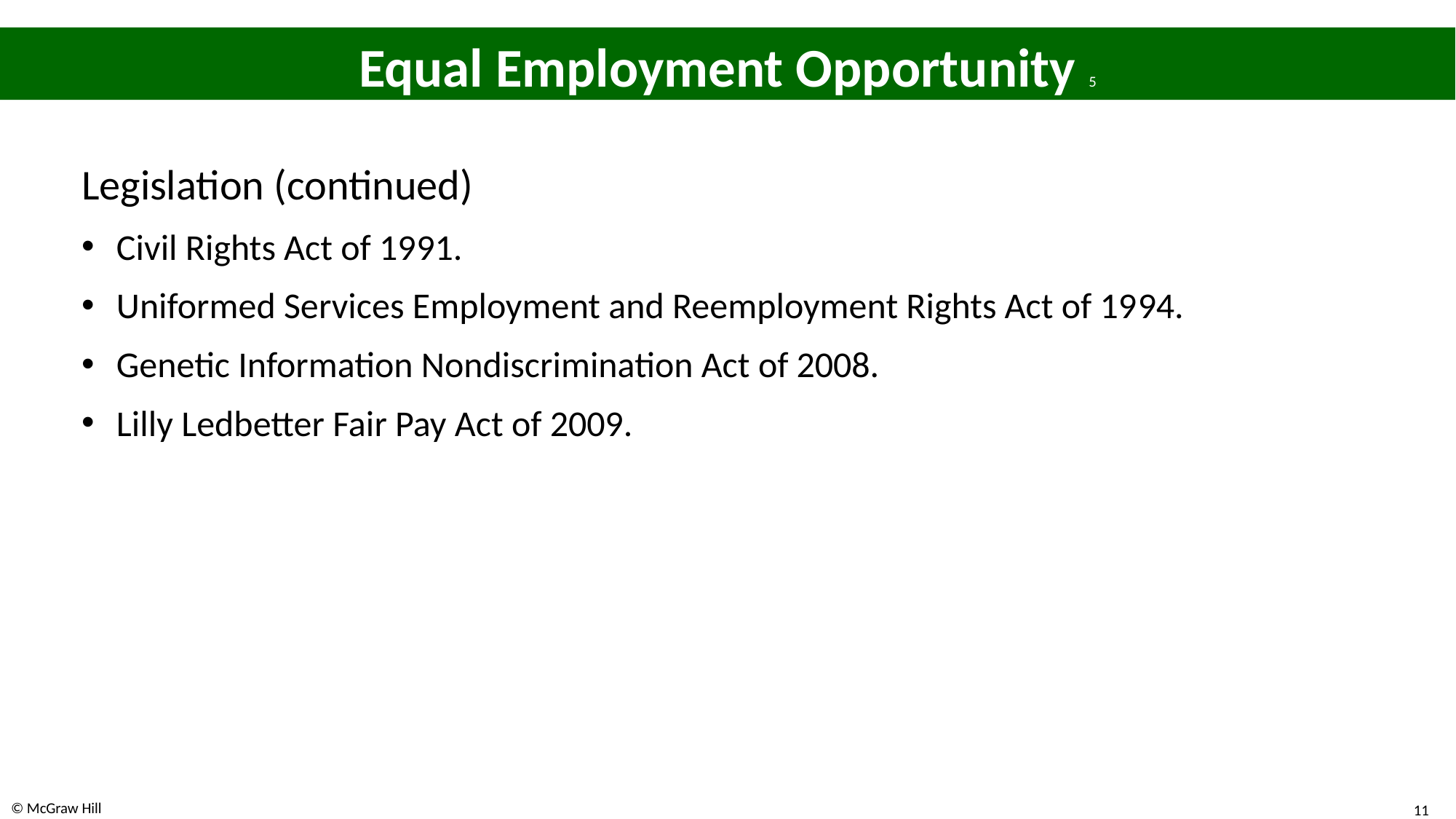

# Equal Employment Opportunity 5
Legislation (continued)
Civil Rights Act of 19 91.
Uniformed Services Employment and Reemployment Rights Act of 19 94.
Genetic Information Nondiscrimination Act of 2008.
Lilly Ledbetter Fair Pay Act of 2009.